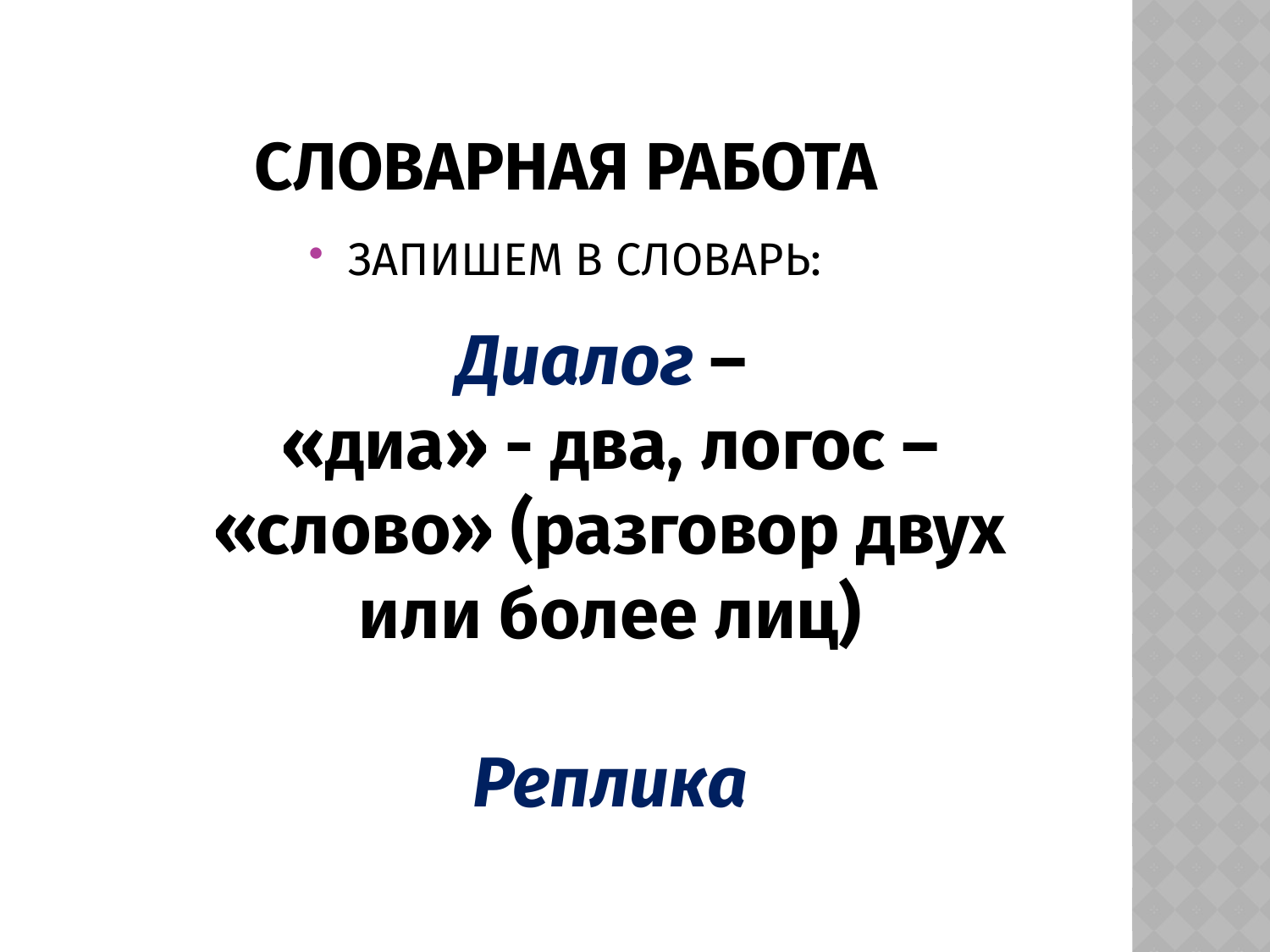

# Словарная работа
ЗАПИШЕМ В СЛОВАРЬ:

Диалог –
«диа» - два, логос – «слово» (разговор двух или более лиц)

Реплика